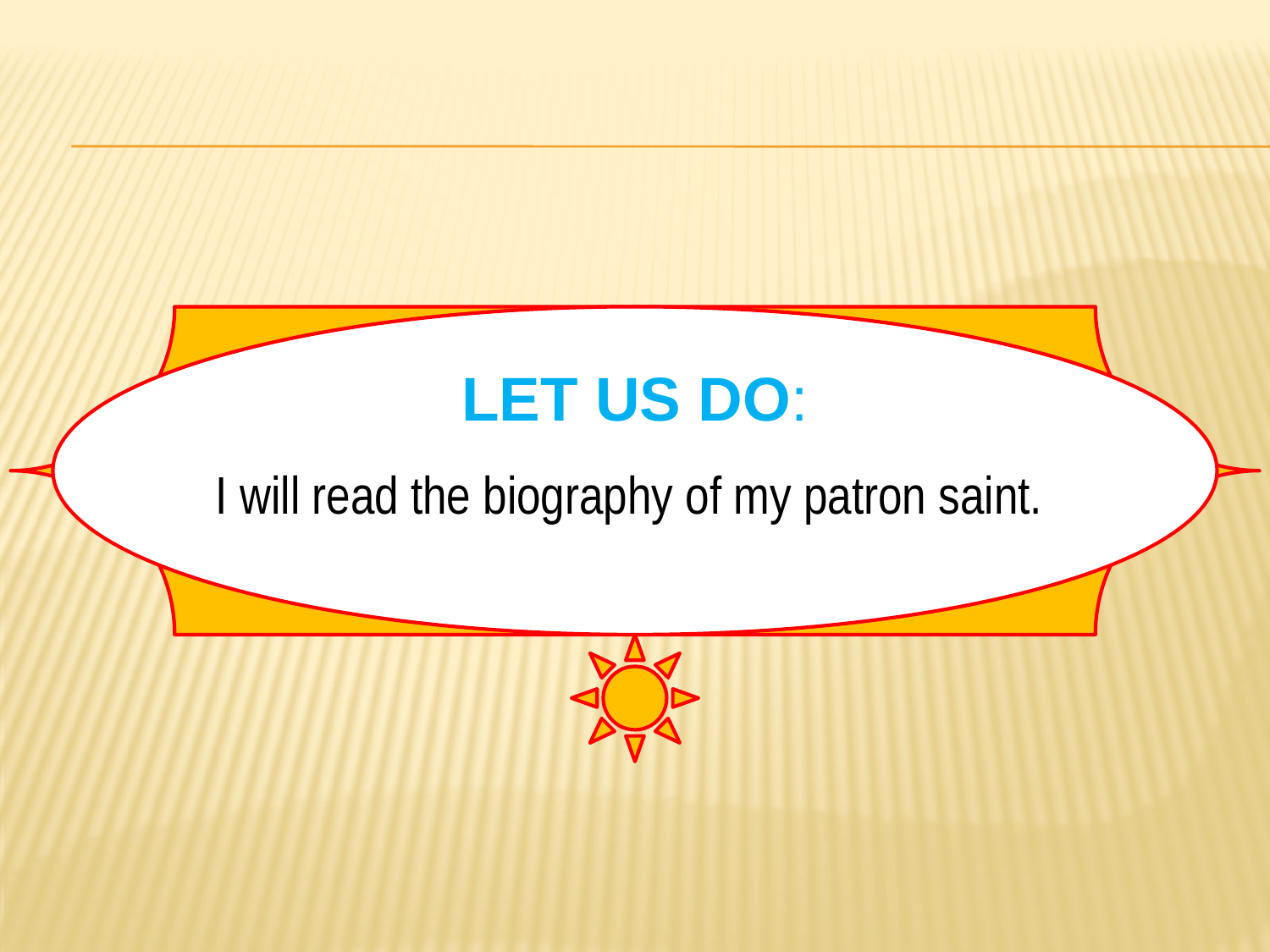

# LET US DO:
I will read the biography of my patron saint.